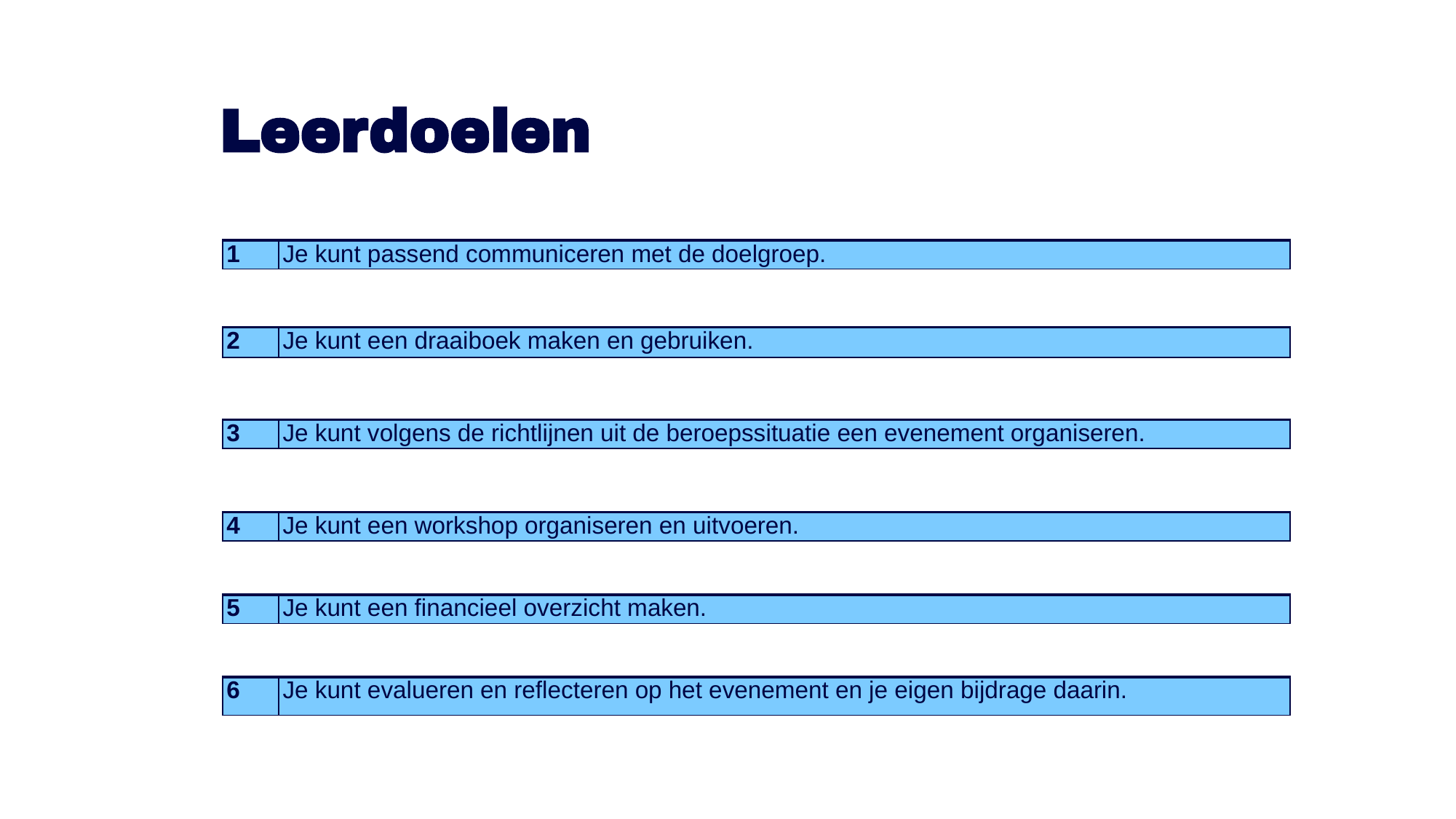

Leerdoelen
| 1 | Je kunt passend communiceren met de doelgroep. |
| --- | --- |
| 2 | Je kunt een draaiboek maken en gebruiken. |
| --- | --- |
| 3 | Je kunt volgens de richtlijnen uit de beroepssituatie een evenement organiseren. |
| --- | --- |
| 4 | Je kunt een workshop organiseren en uitvoeren. |
| --- | --- |
| 5 | Je kunt een financieel overzicht maken. |
| --- | --- |
| 6 | Je kunt evalueren en reflecteren op het evenement en je eigen bijdrage daarin. |
| --- | --- |
3
Onderwerp van de presentatie
1-9-2023